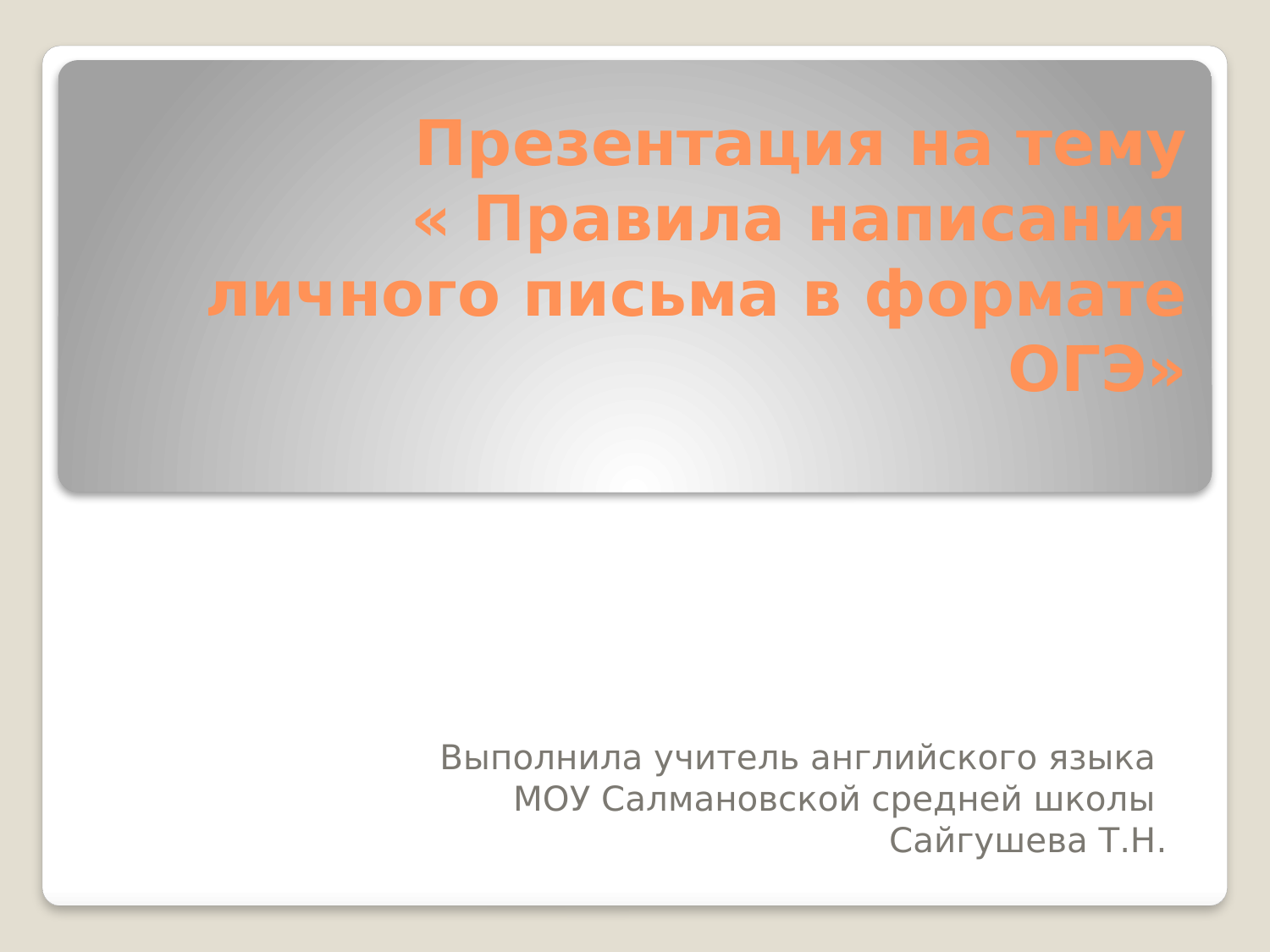

# Презентация на тему « Правила написания личного письма в формате ОГЭ»
Выполнила учитель английского языка
МОУ Салмановской средней школы
Сайгушева Т.Н.